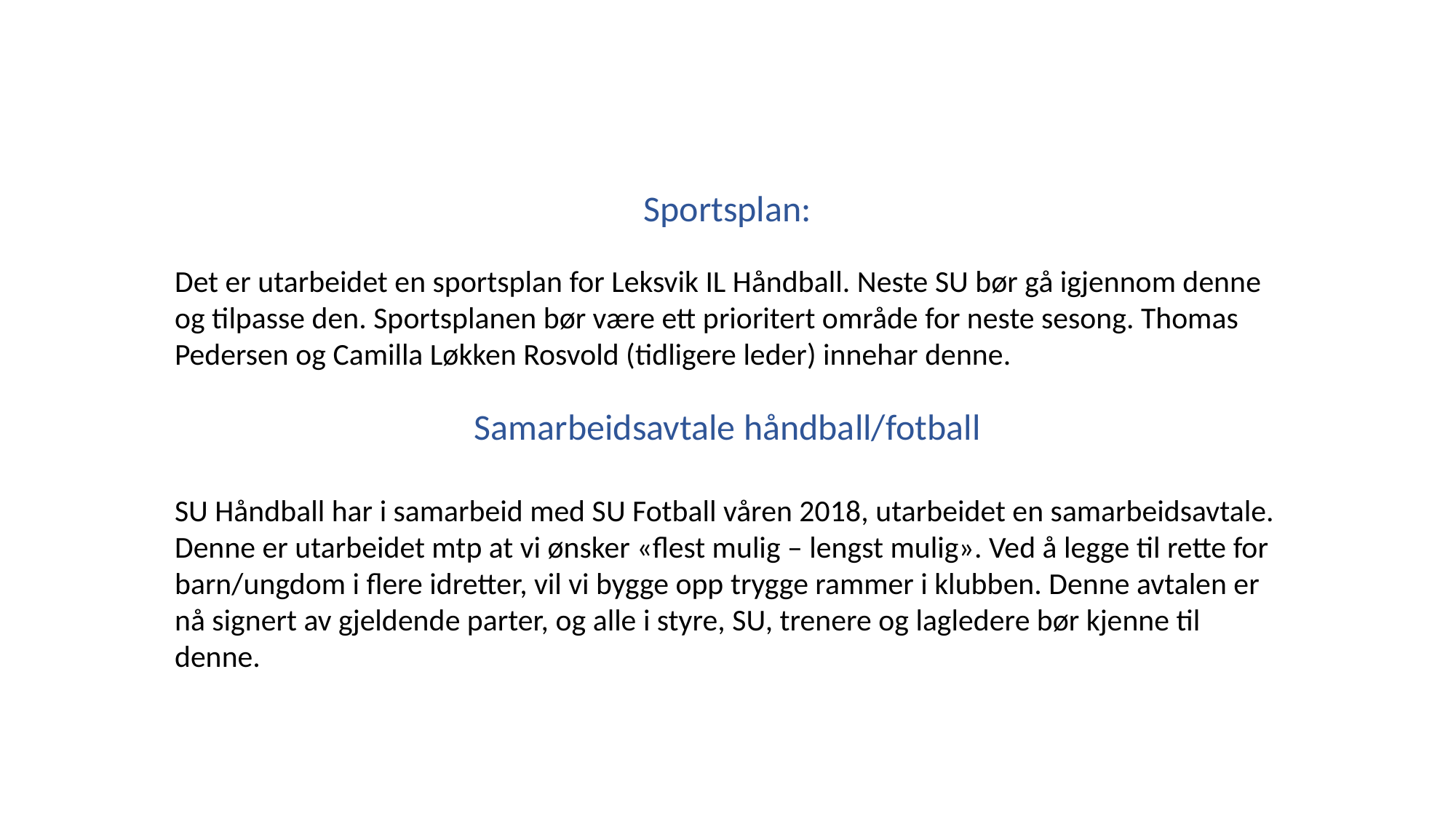

Sportsplan:

Det er utarbeidet en sportsplan for Leksvik IL Håndball. Neste SU bør gå igjennom denne og tilpasse den. Sportsplanen bør være ett prioritert område for neste sesong. Thomas Pedersen og Camilla Løkken Rosvold (tidligere leder) innehar denne.

Samarbeidsavtale håndball/fotball

SU Håndball har i samarbeid med SU Fotball våren 2018, utarbeidet en samarbeidsavtale. Denne er utarbeidet mtp at vi ønsker «flest mulig – lengst mulig». Ved å legge til rette for barn/ungdom i flere idretter, vil vi bygge opp trygge rammer i klubben. Denne avtalen er nå signert av gjeldende parter, og alle i styre, SU, trenere og lagledere bør kjenne til denne.